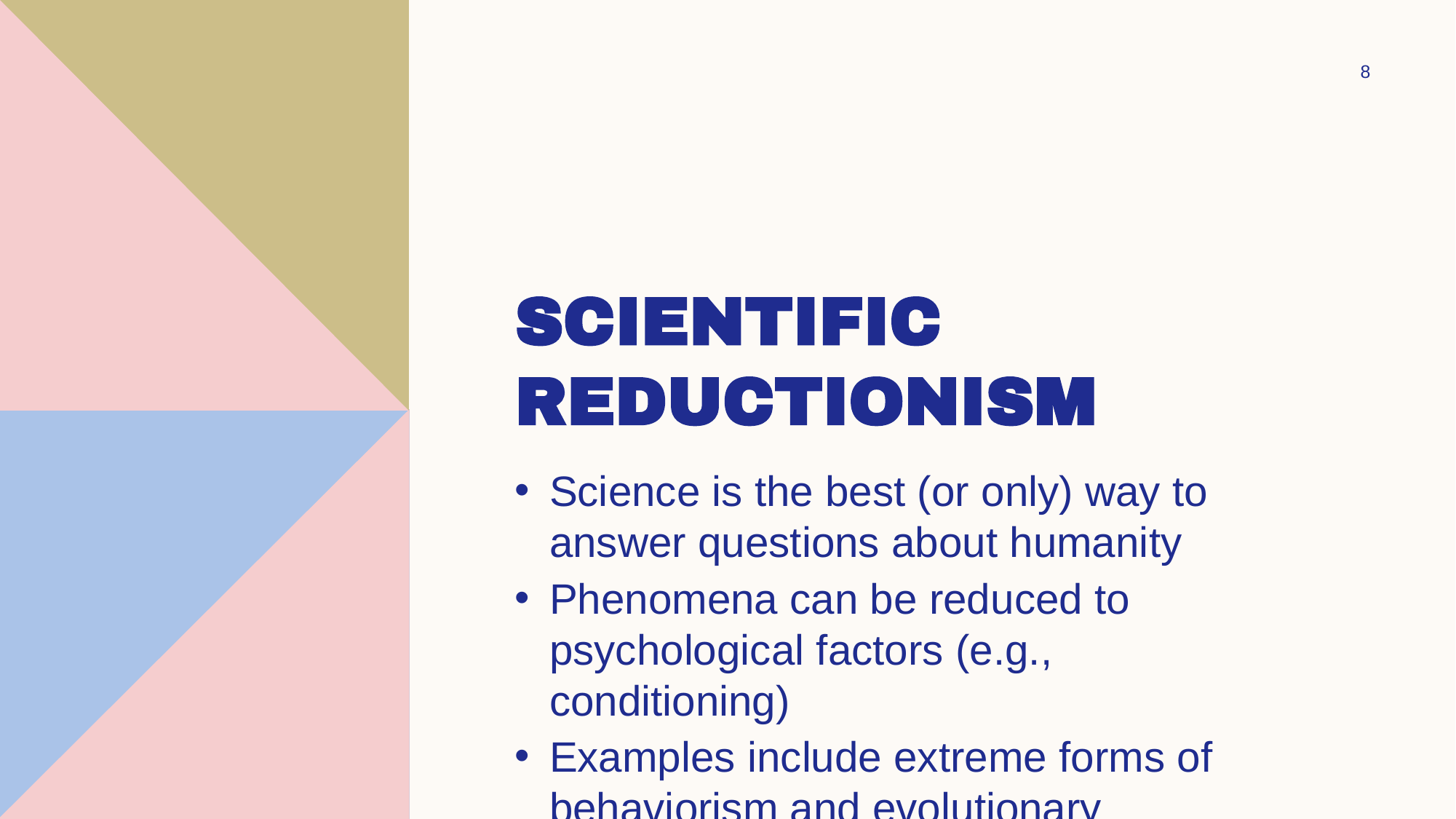

8
# Scientific Reductionism
Science is the best (or only) way to answer questions about humanity
Phenomena can be reduced to psychological factors (e.g., conditioning)
Examples include extreme forms of behaviorism and evolutionary psychology